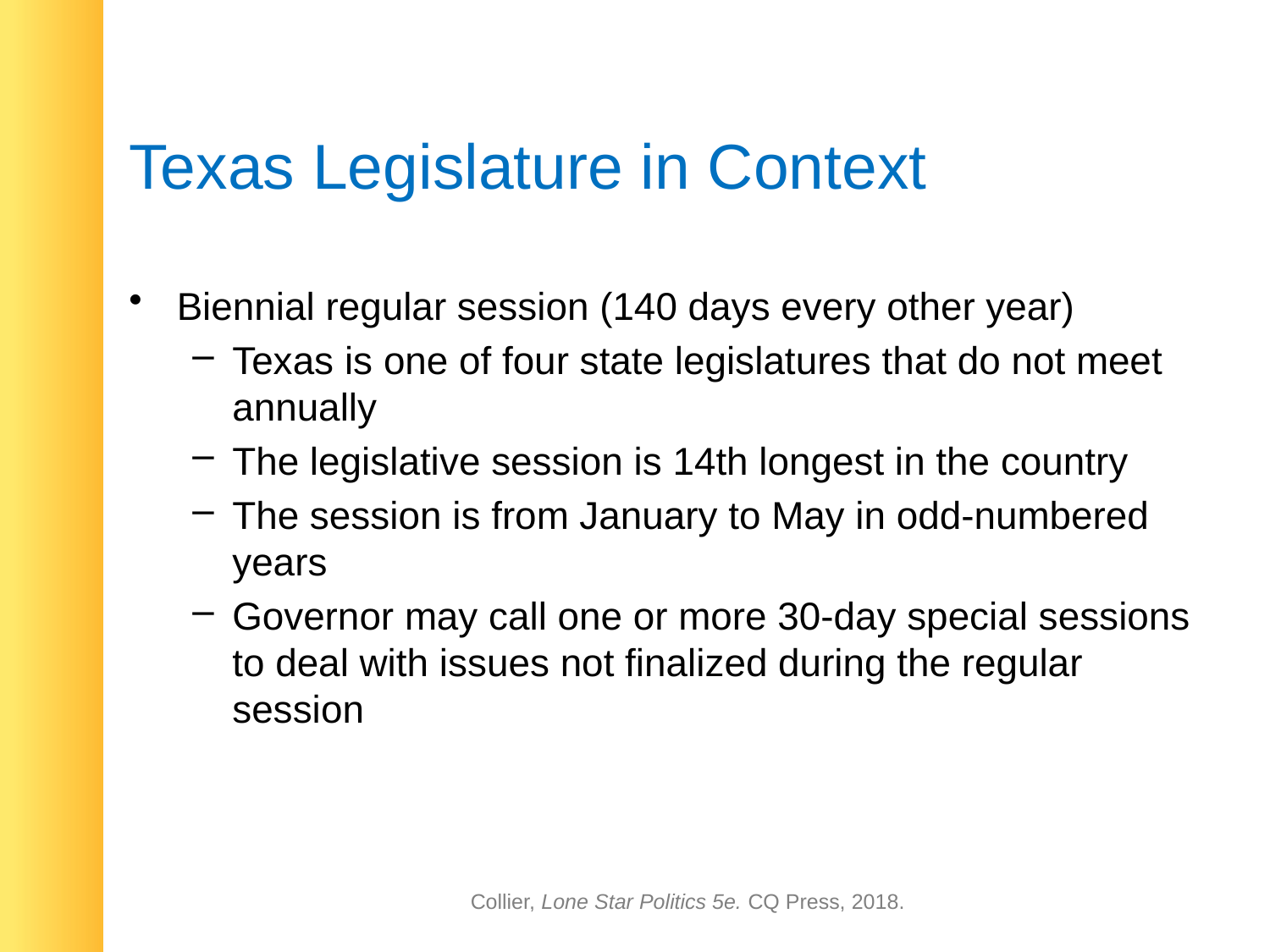

# Texas Legislature in Context
Biennial regular session (140 days every other year)
Texas is one of four state legislatures that do not meet annually
The legislative session is 14th longest in the country
The session is from January to May in odd-numbered years
Governor may call one or more 30-day special sessions to deal with issues not finalized during the regular session
Collier, Lone Star Politics 5e. CQ Press, 2018.